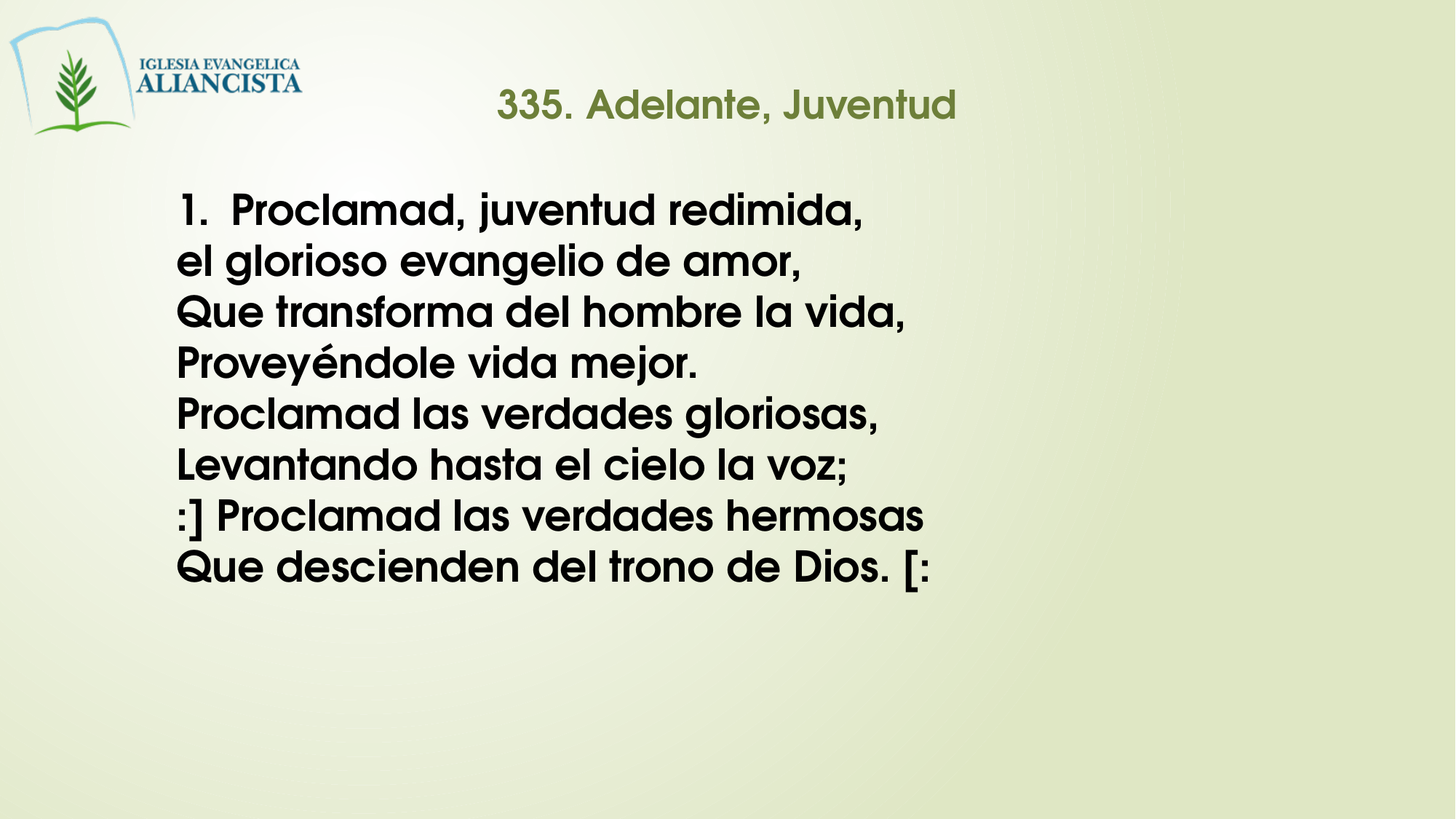

335. Adelante, Juventud
Proclamad, juventud redimida,
el glorioso evangelio de amor,
Que transforma del hombre la vida,
Proveyéndole vida mejor.
Proclamad las verdades gloriosas,
Levantando hasta el cielo la voz;
:] Proclamad las verdades hermosas
Que descienden del trono de Dios. [: